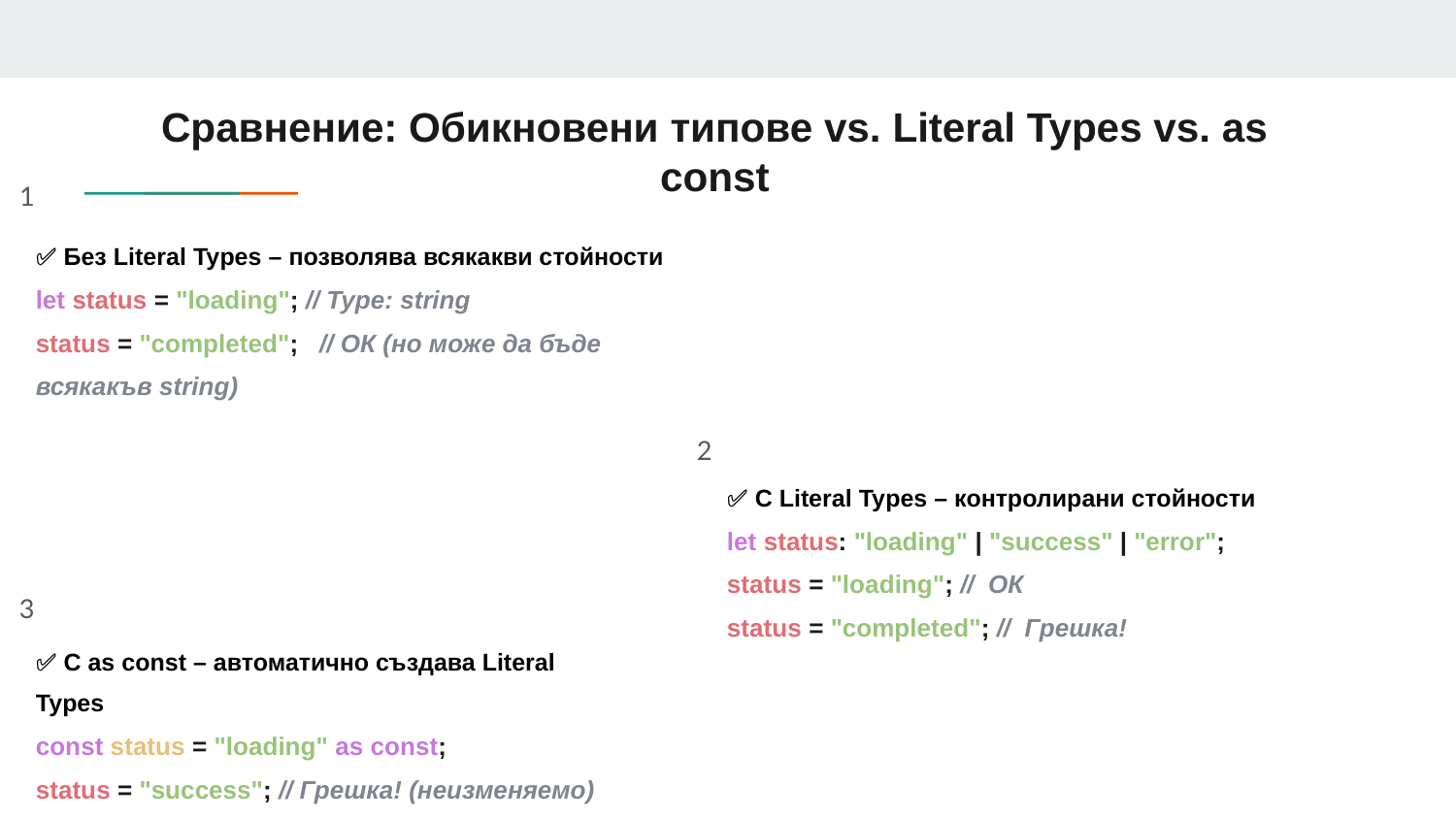

# Сравнение: Обикновени типове vs. Literal Types vs. as const
  1
✅ Без Literal Types – позволява всякакви стойности
let status = "loading"; // Type: string
status = "completed";   // ОК (но може да бъде всякакъв string)

   2
✅ С Literal Types – контролирани стойности
let status: "loading" | "success" | "error";
status = "loading"; //  ОК
status = "completed"; //  Грешка!

   3
✅ С as const – автоматично създава Literal Types
const status = "loading" as const;
status = "success"; // Грешка! (неизменяемо)